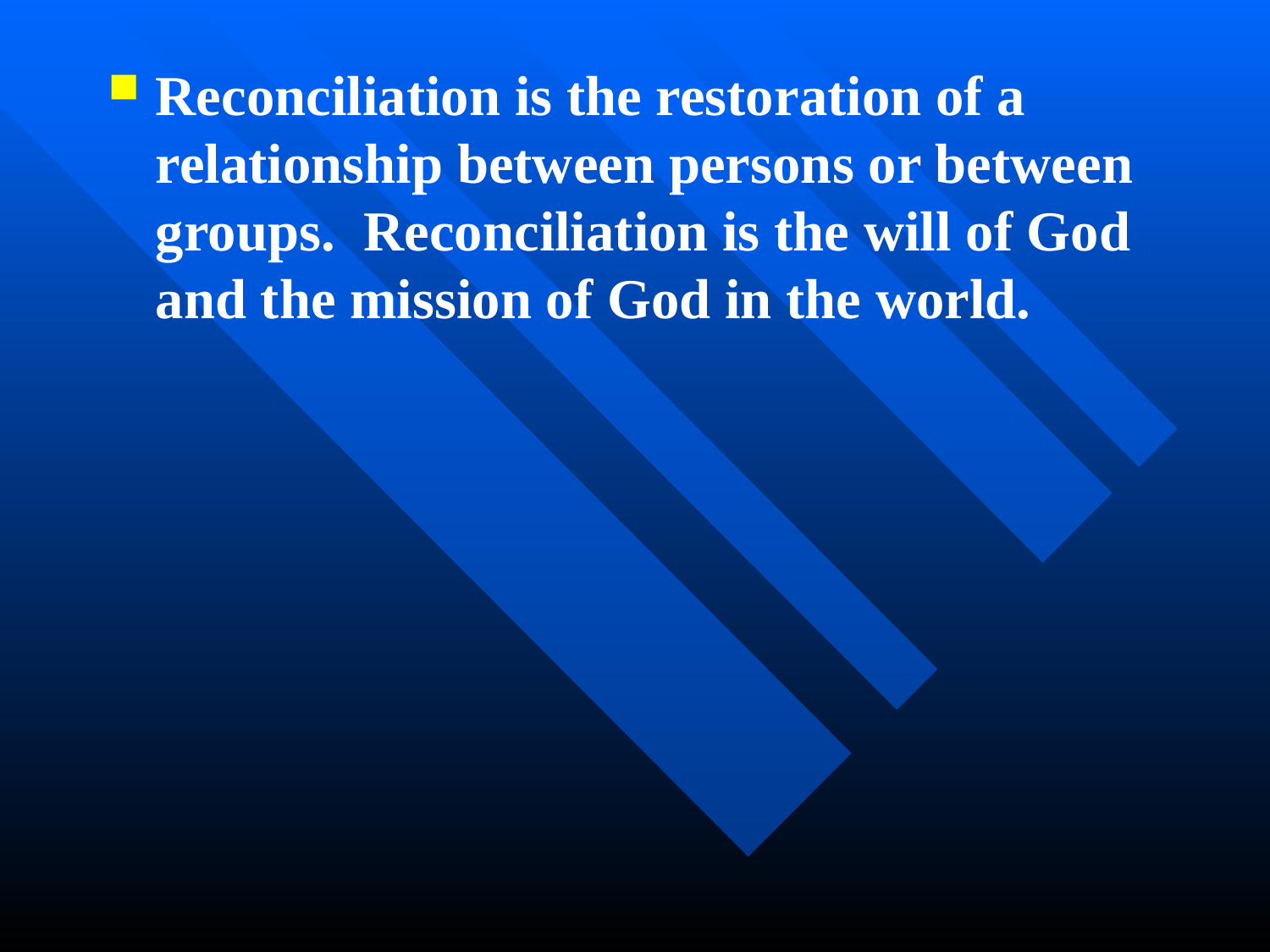

Reconciliation is the restoration of a relationship between persons or between groups.  Reconciliation is the will of God and the mission of God in the world.